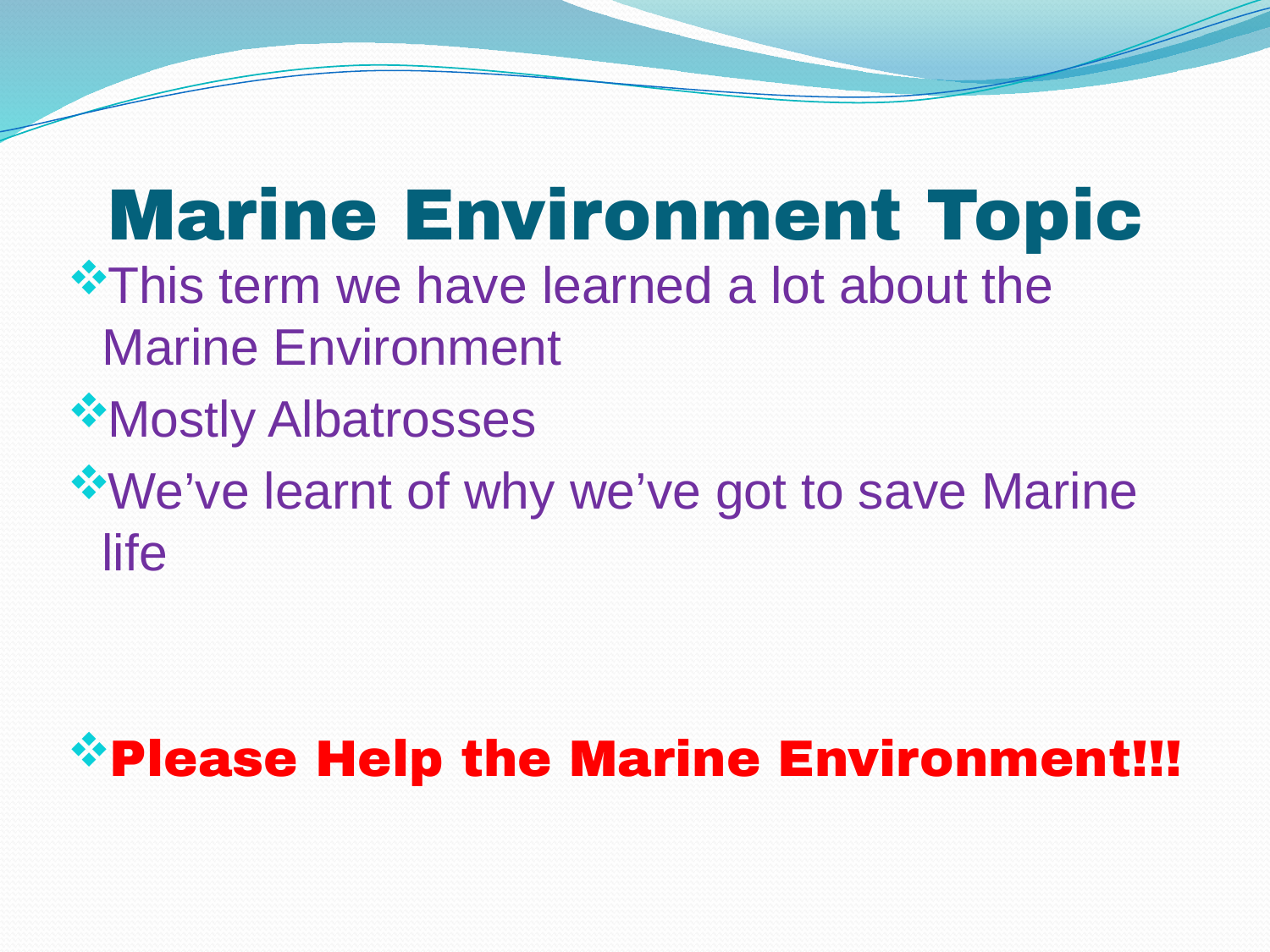

# Marine Environment Topic
This term we have learned a lot about the Marine Environment
Mostly Albatrosses
We’ve learnt of why we’ve got to save Marine life

Please Help the Marine Environment!!!